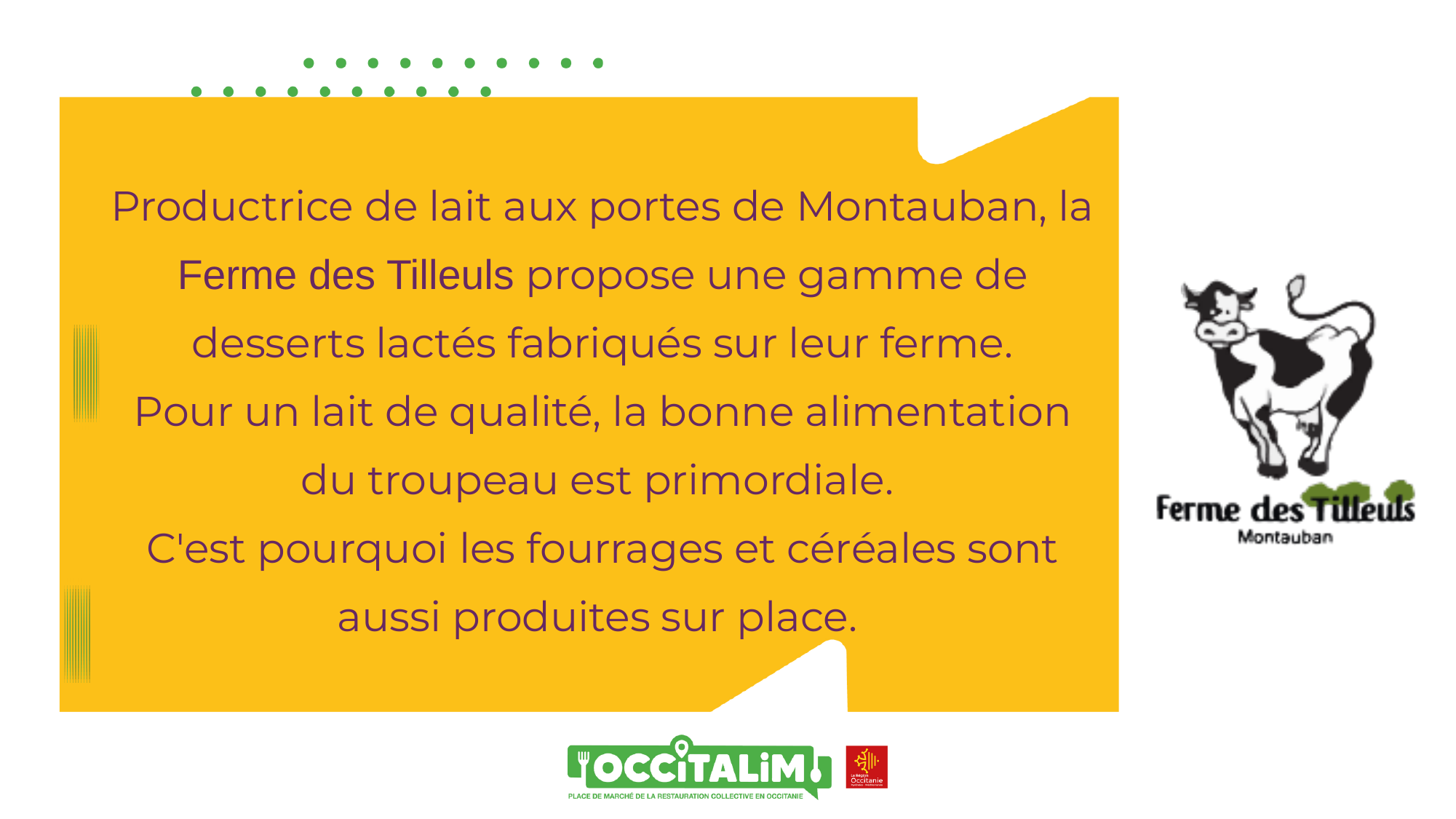

Productrice de lait aux portes de Montauban, la Ferme des Tilleuls propose une gamme de desserts lactés fabriqués sur leur ferme.
Pour un lait de qualité, la bonne alimentation du troupeau est primordiale.
C'est pourquoi les fourrages et céréales sont aussi produites sur place.